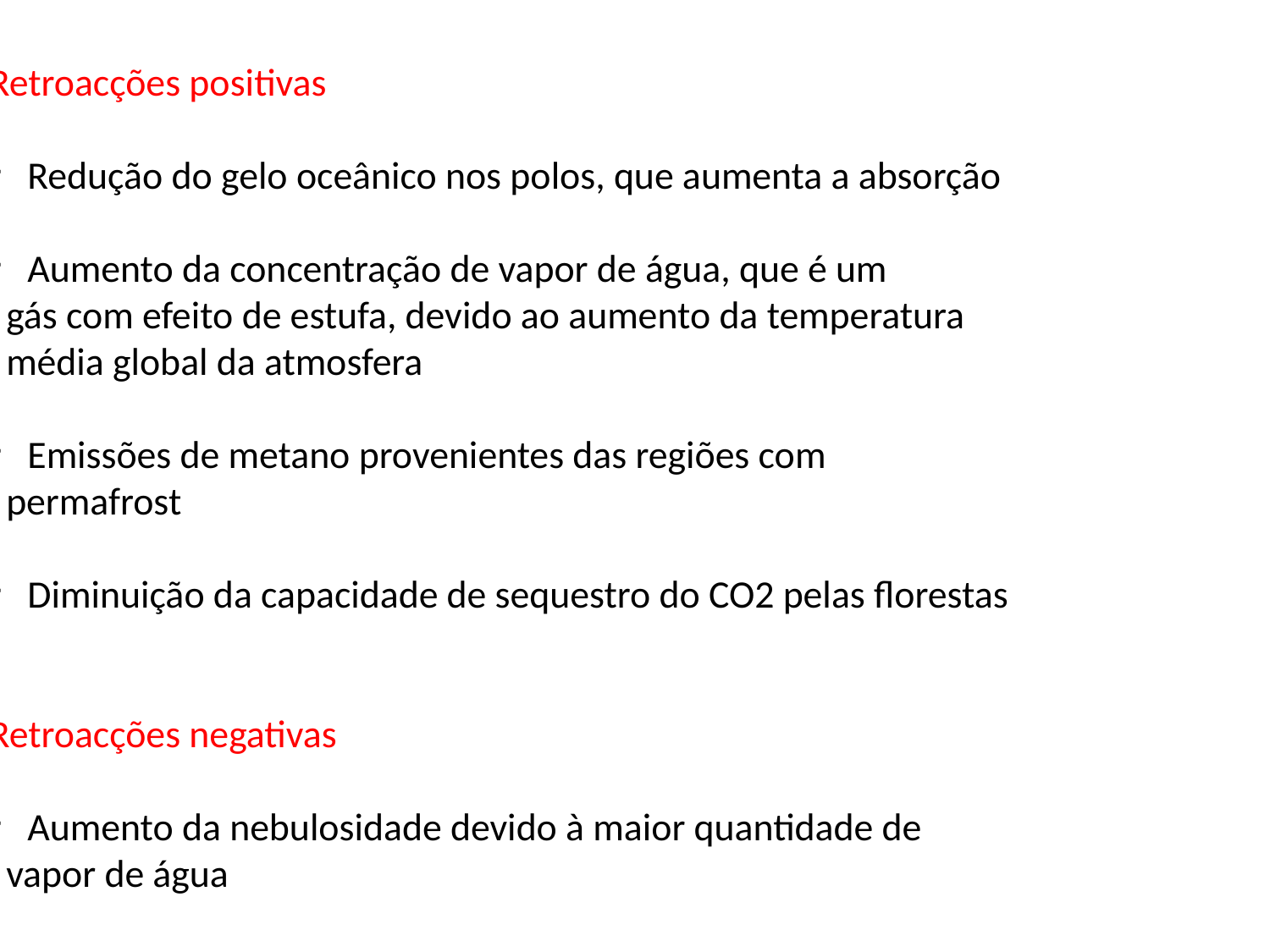

Retroacções positivas

 Redução do gelo oceânico nos polos, que aumenta a absorção

 Aumento da concentração de vapor de água, que é um
  gás com efeito de estufa, devido ao aumento da temperatura
  média global da atmosfera

 Emissões de metano provenientes das regiões com
  permafrost

 Diminuição da capacidade de sequestro do CO2 pelas florestas

Retroacções negativas

 Aumento da nebulosidade devido à maior quantidade de
  vapor de água